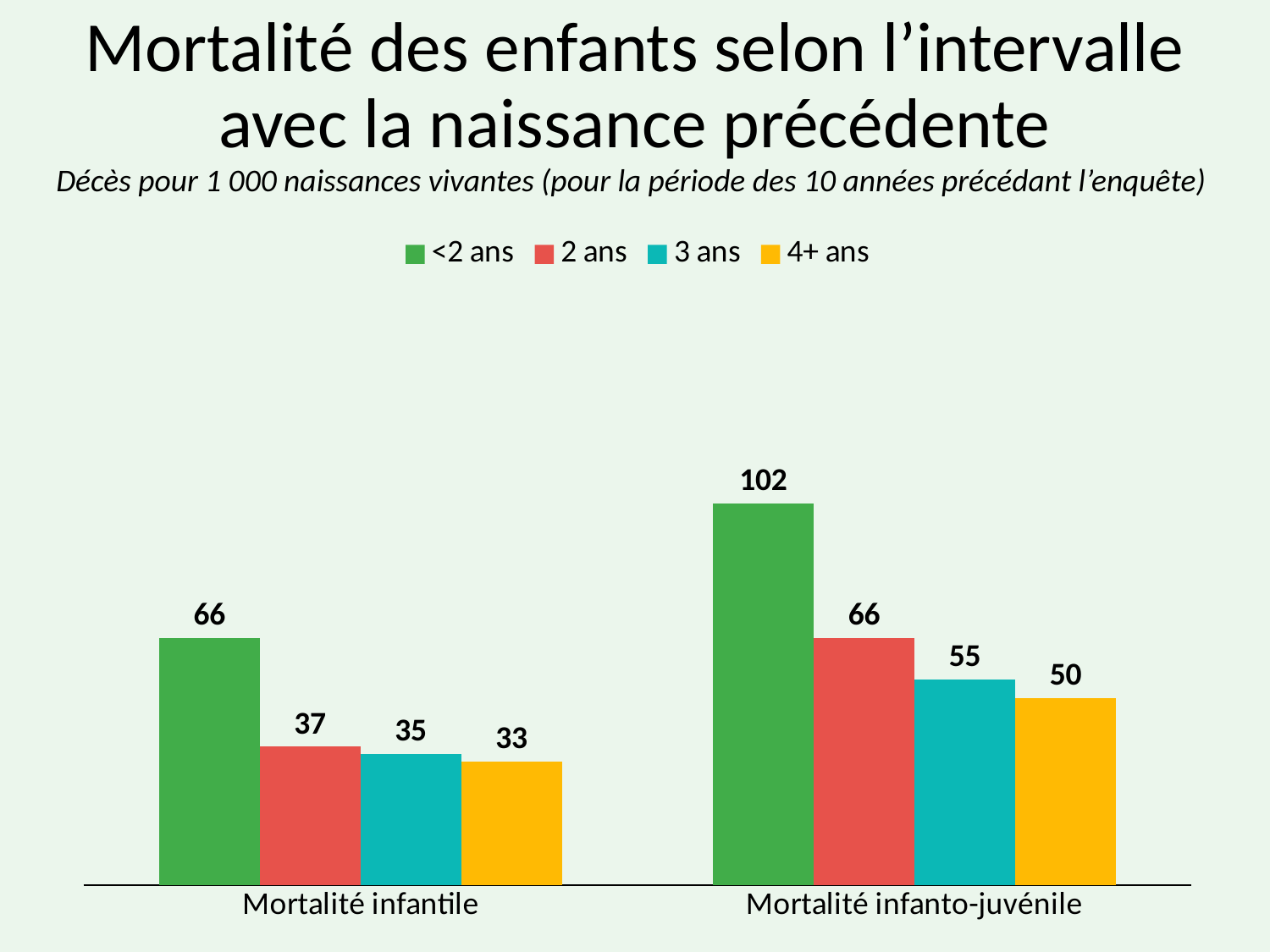

# Mortalité des enfants selon l’intervalle avec la naissance précédente
Décès pour 1 000 naissances vivantes (pour la période des 10 années précédant l’enquête)

### Chart

| Category | <2 ans | 2 ans | 3 ans | 4+ ans |
|---|---|---|---|---|
| Mortalité infantile | 66.0 | 37.0 | 35.0 | 33.0 |
| Mortalité infanto-juvénile | 102.0 | 66.0 | 55.0 | 50.0 |